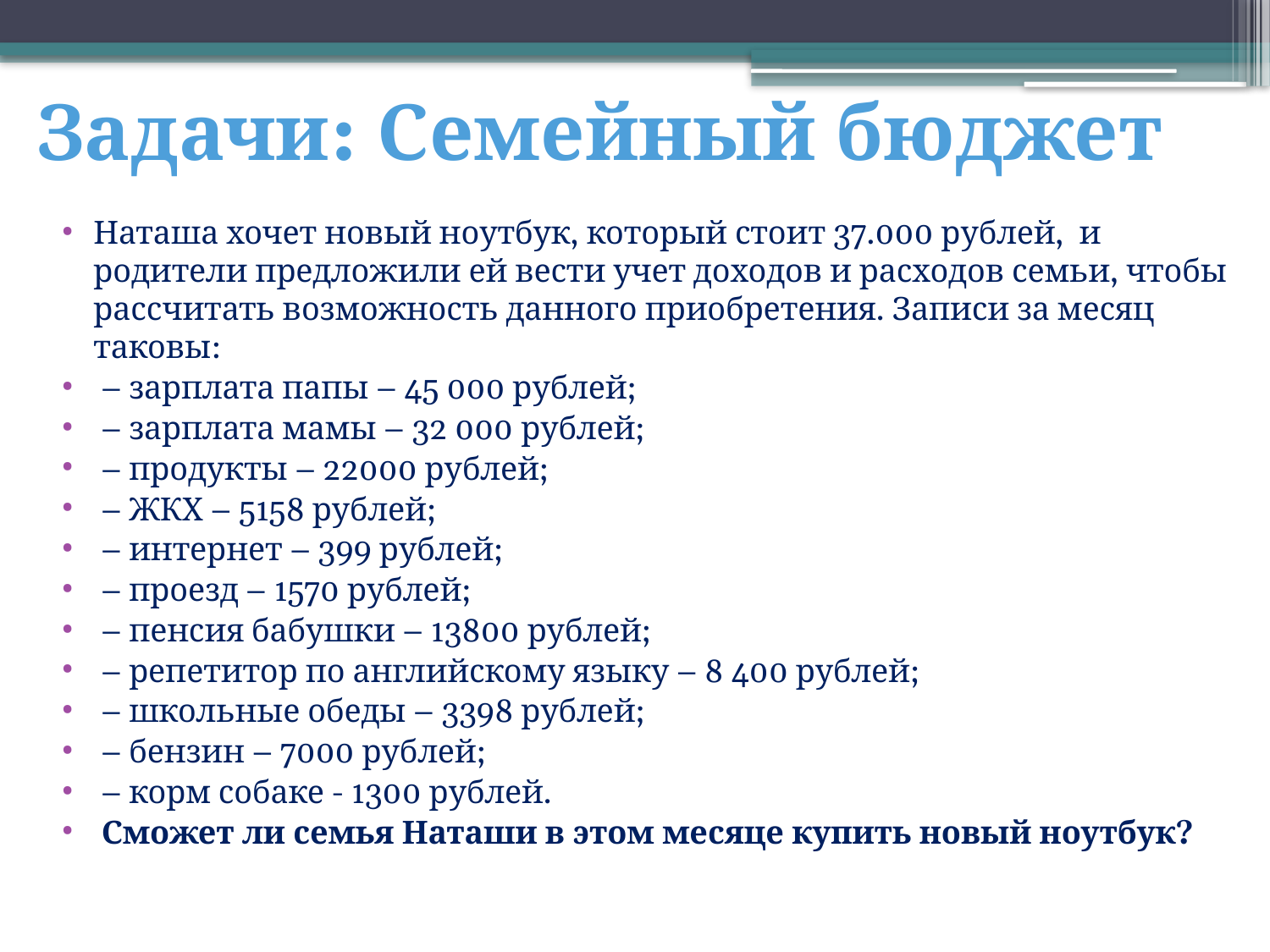

Задачи: Семейный бюджет
Наташа хочет новый ноутбук, который стоит 37.000 рублей,  и родители предложили ей вести учет доходов и расходов семьи, чтобы рассчитать возможность данного приобретения. Записи за месяц таковы:
 – зарплата папы – 45 000 рублей;
 – зарплата мамы – 32 000 рублей;
 – продукты – 22000 рублей;
 – ЖКХ – 5158 рублей;
 – интернет – 399 рублей;
 – проезд – 1570 рублей;
 – пенсия бабушки – 13800 рублей;
 – репетитор по английскому языку – 8 400 рублей;
 – школьные обеды – 3398 рублей;
 – бензин – 7000 рублей;
 – корм собаке - 1300 рублей.
 Сможет ли семья Наташи в этом месяце купить новый ноутбук?